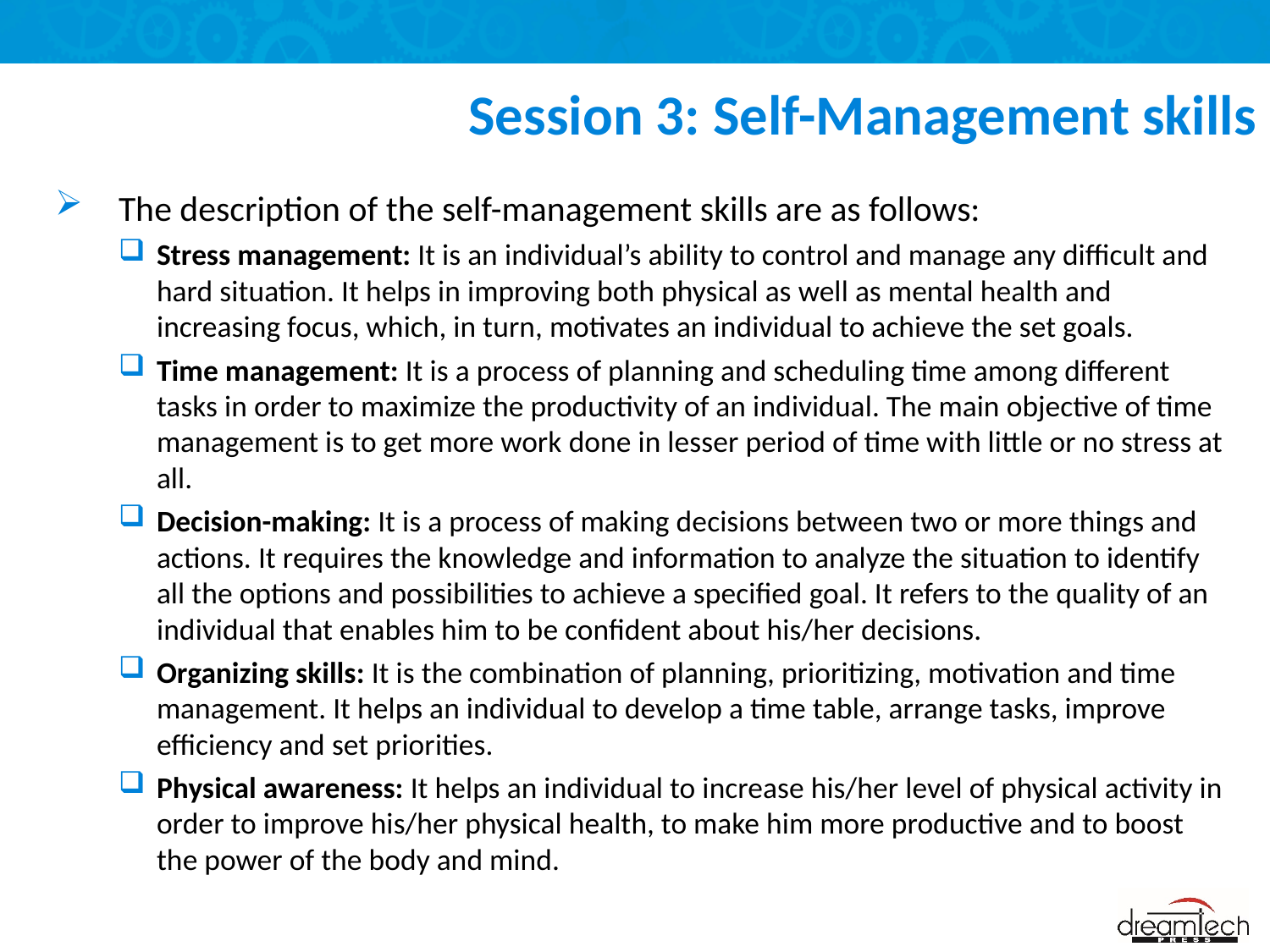

# Session 3: Self-Management skills
The description of the self-management skills are as follows:
Stress management: It is an individual’s ability to control and manage any difficult and hard situation. It helps in improving both physical as well as mental health and increasing focus, which, in turn, motivates an individual to achieve the set goals.
Time management: It is a process of planning and scheduling time among different tasks in order to maximize the productivity of an individual. The main objective of time management is to get more work done in lesser period of time with little or no stress at all.
Decision-making: It is a process of making decisions between two or more things and actions. It requires the knowledge and information to analyze the situation to identify all the options and possibilities to achieve a specified goal. It refers to the quality of an individual that enables him to be confident about his/her decisions.
Organizing skills: It is the combination of planning, prioritizing, motivation and time management. It helps an individual to develop a time table, arrange tasks, improve efficiency and set priorities.
Physical awareness: It helps an individual to increase his/her level of physical activity in order to improve his/her physical health, to make him more productive and to boost the power of the body and mind.